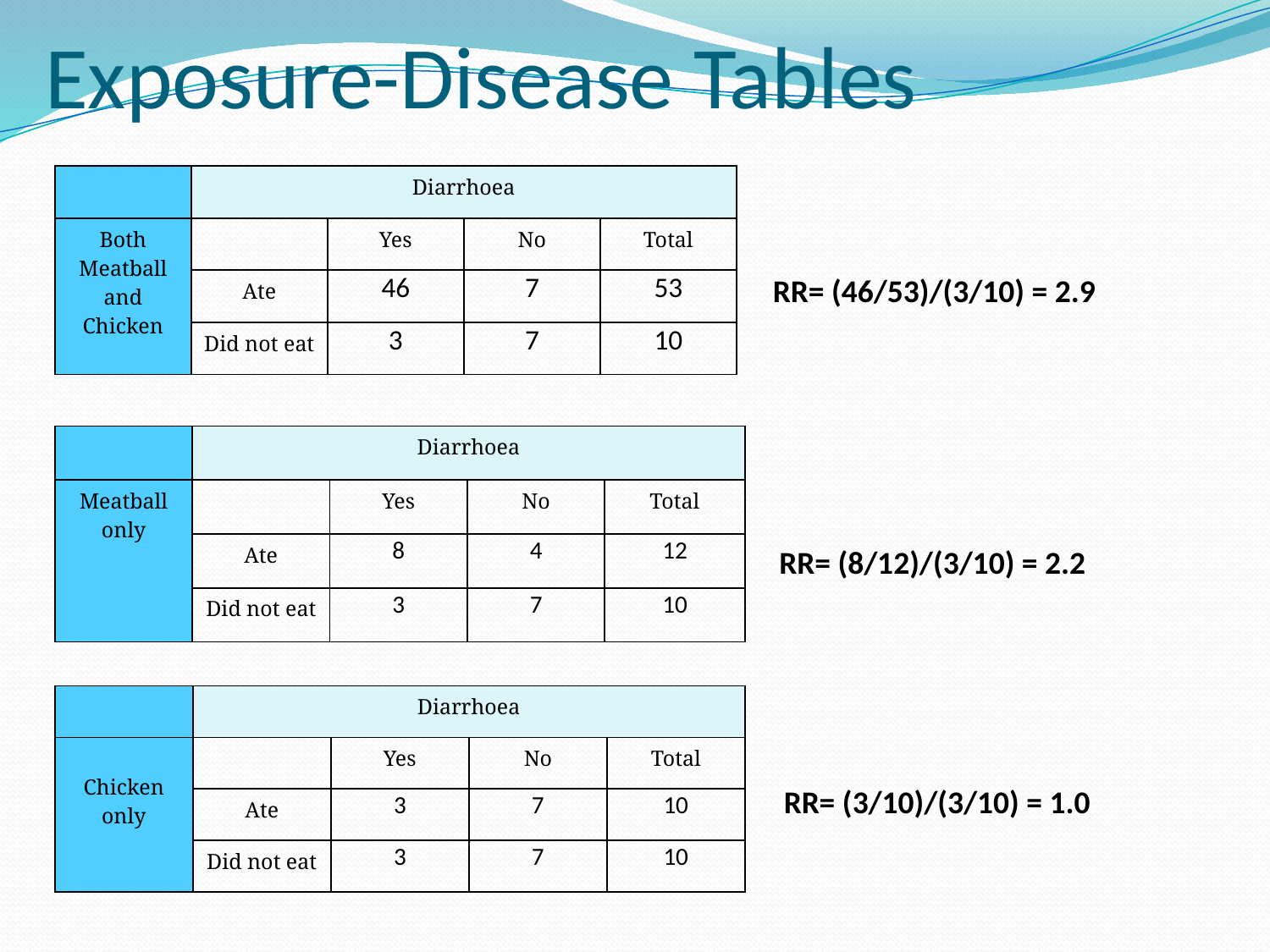

# Exposure-Disease Tables
|  | Diarrhoea |  |  |  |
| --- | --- | --- | --- | --- |
| Both Meatball and Chicken |  | Yes | No | Total |
|  | Ate | 46 | 7 | 53 |
|  | Did not eat | 3 | 7 | 10 |
RR= (46/53)/(3/10) = 2.9
|  | Diarrhoea |  |  |  |
| --- | --- | --- | --- | --- |
| Meatball only |  | Yes | No | Total |
|  | Ate | 8 | 4 | 12 |
|  | Did not eat | 3 | 7 | 10 |
RR= (8/12)/(3/10) = 2.2
|  | Diarrhoea |  |  |  |
| --- | --- | --- | --- | --- |
| Chicken only |  | Yes | No | Total |
|  | Ate | 3 | 7 | 10 |
|  | Did not eat | 3 | 7 | 10 |
RR= (3/10)/(3/10) = 1.0